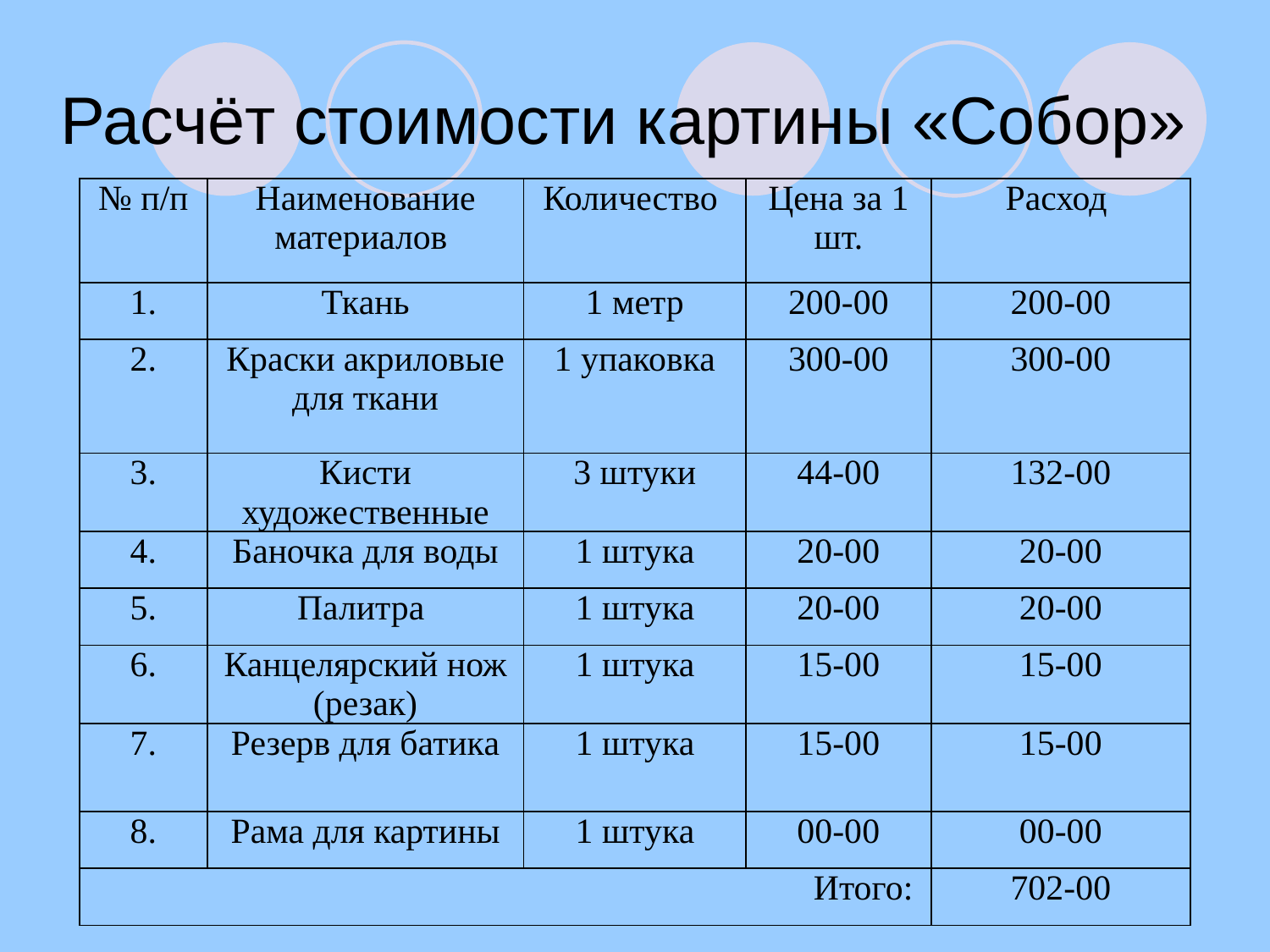

# Расчёт стоимости картины «Собор»
| № п/п | Наименование материалов | Количество | Цена за 1 шт. | Расход |
| --- | --- | --- | --- | --- |
| 1. | Ткань | 1 метр | 200-00 | 200-00 |
| 2. | Краски акриловые для ткани | 1 упаковка | 300-00 | 300-00 |
| 3. | Кисти художественные | 3 штуки | 44-00 | 132-00 |
| 4. | Баночка для воды | 1 штука | 20-00 | 20-00 |
| 5. | Палитра | 1 штука | 20-00 | 20-00 |
| 6. | Канцелярский нож (резак) | 1 штука | 15-00 | 15-00 |
| 7. | Резерв для батика | 1 штука | 15-00 | 15-00 |
| 8. | Рама для картины | 1 штука | 00-00 | 00-00 |
| Итого: |  |  |  | 702-00 |